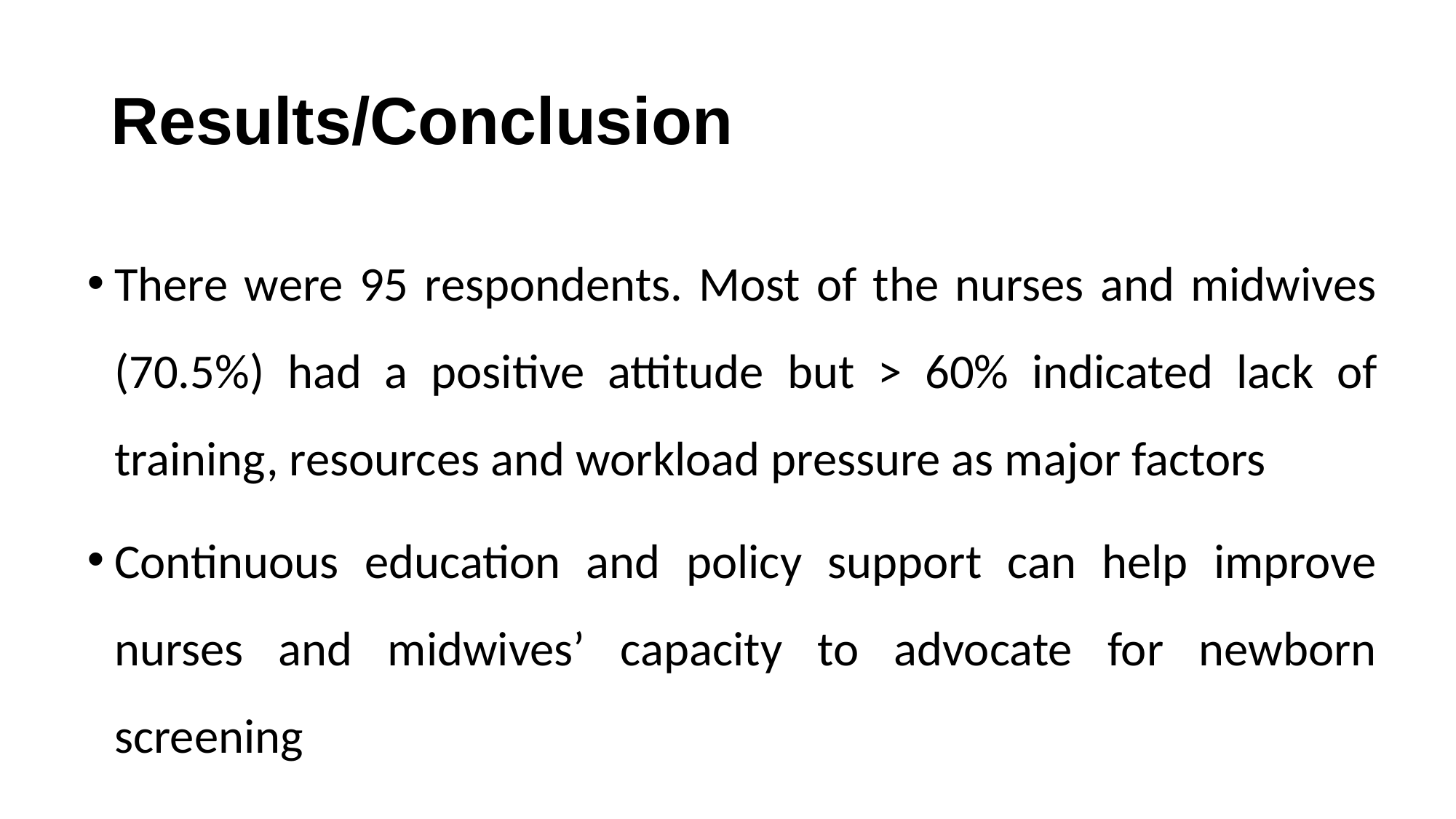

# Results/Conclusion
There were 95 respondents. Most of the nurses and midwives (70.5%) had a positive attitude but > 60% indicated lack of training, resources and workload pressure as major factors
Continuous education and policy support can help improve nurses and midwives’ capacity to advocate for newborn screening